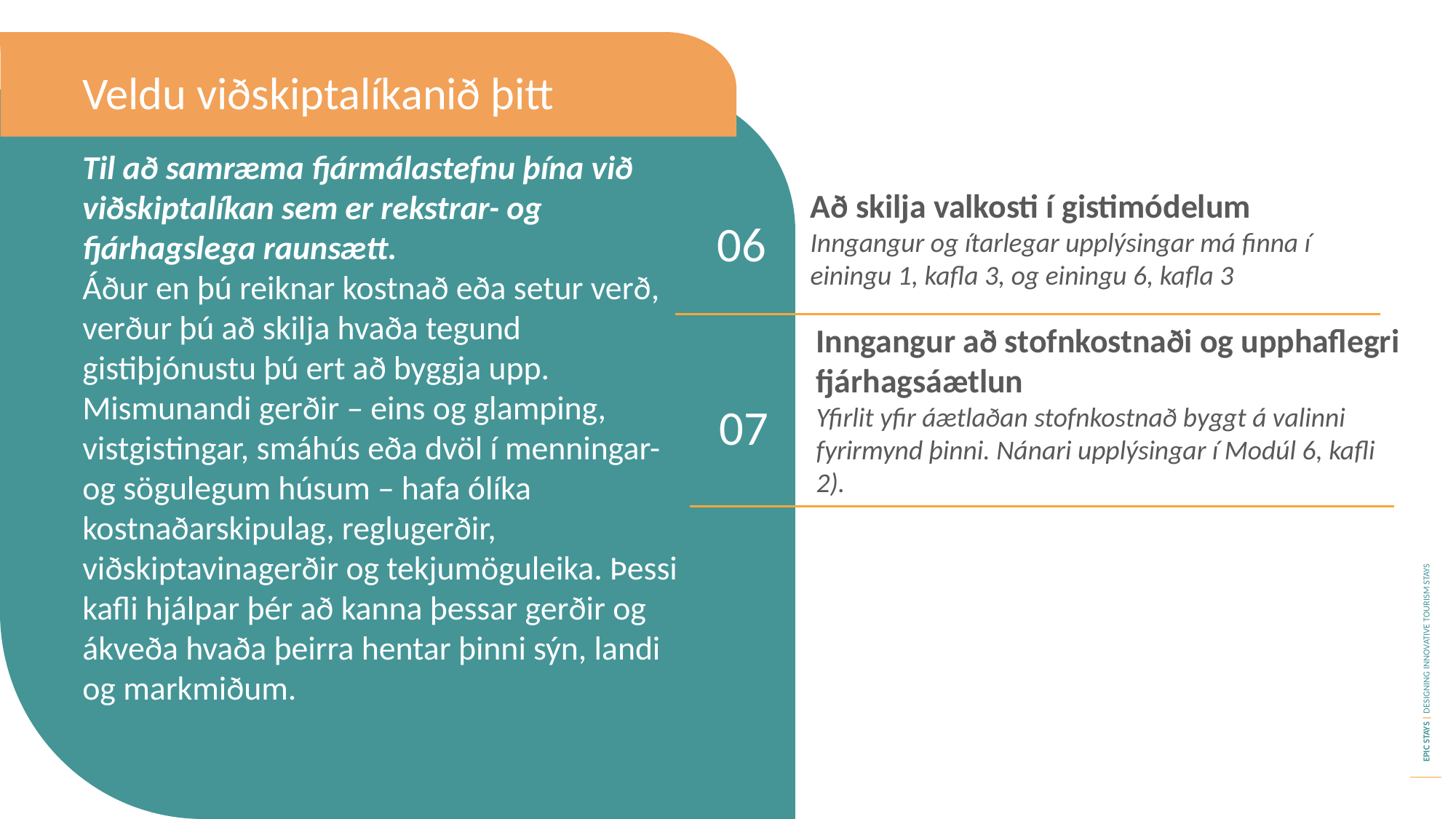

Veldu viðskiptalíkanið þitt
Til að samræma fjármálastefnu þína við viðskiptalíkan sem er rekstrar- og fjárhagslega raunsætt.
Áður en þú reiknar kostnað eða setur verð, verður þú að skilja hvaða tegund gistiþjónustu þú ert að byggja upp. Mismunandi gerðir – eins og glamping, vistgistingar, smáhús eða dvöl í menningar- og sögulegum húsum – hafa ólíka kostnaðarskipulag, reglugerðir, viðskiptavina­gerðir og tekjumöguleika. Þessi kafli hjálpar þér að kanna þessar gerðir og ákveða hvaða þeirra hentar þinni sýn, landi og markmiðum.
06
Að skilja valkosti í gistimódelum
Inngangur og ítarlegar upplýsingar má finna í einingu 1, kafla 3, og einingu 6, kafla 3

07
Inngangur að stofnkostnaði og upphaflegri fjárhagsáætlun
Yfirlit yfir áætlaðan stofnkostnað byggt á valinni fyrirmynd þinni. Nánari upplýsingar í Modúl 6, kafli 2).